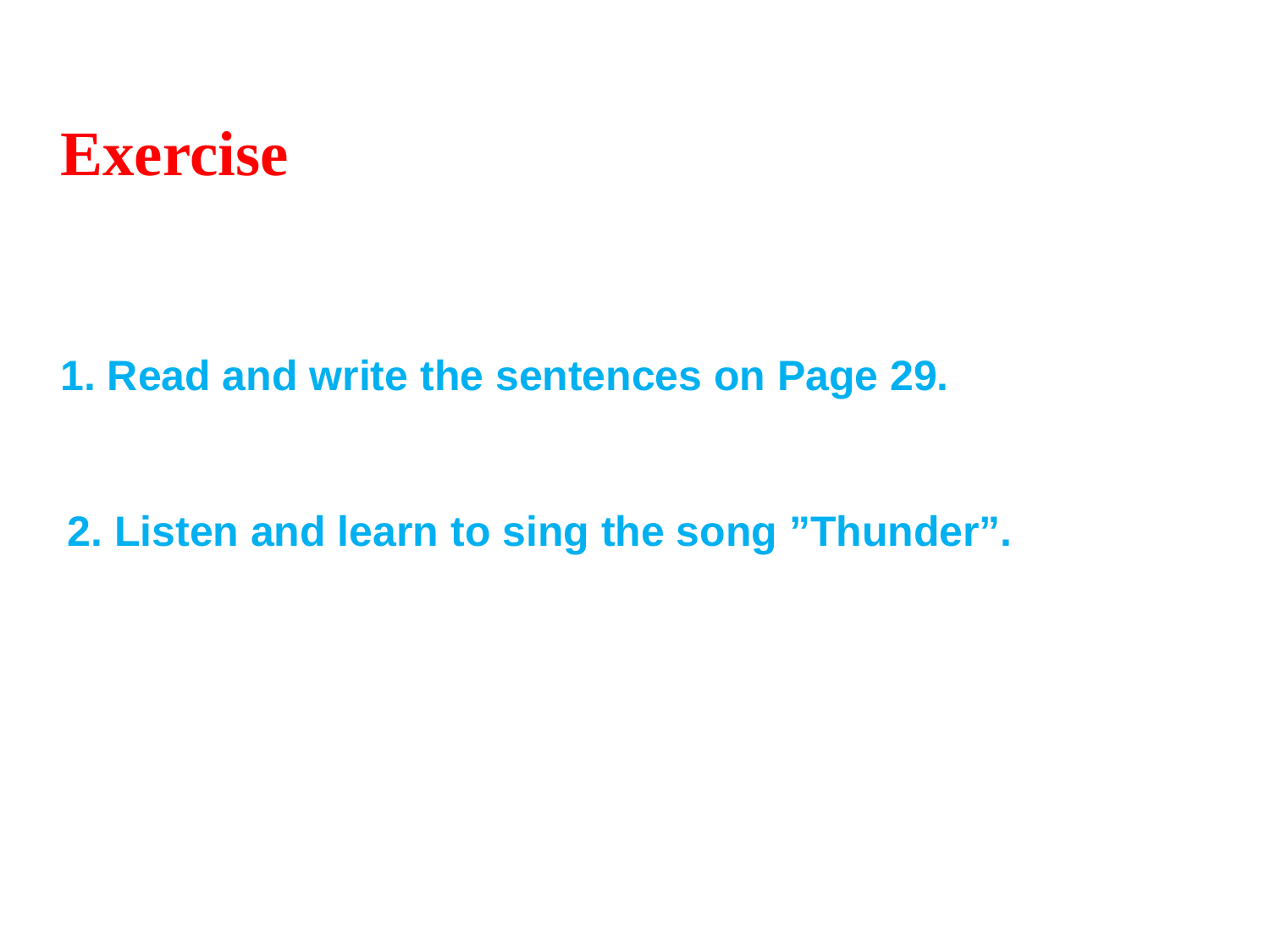

Exercise
1. Read and write the sentences on Page 29.
2. Listen and learn to sing the song ”Thunder”.